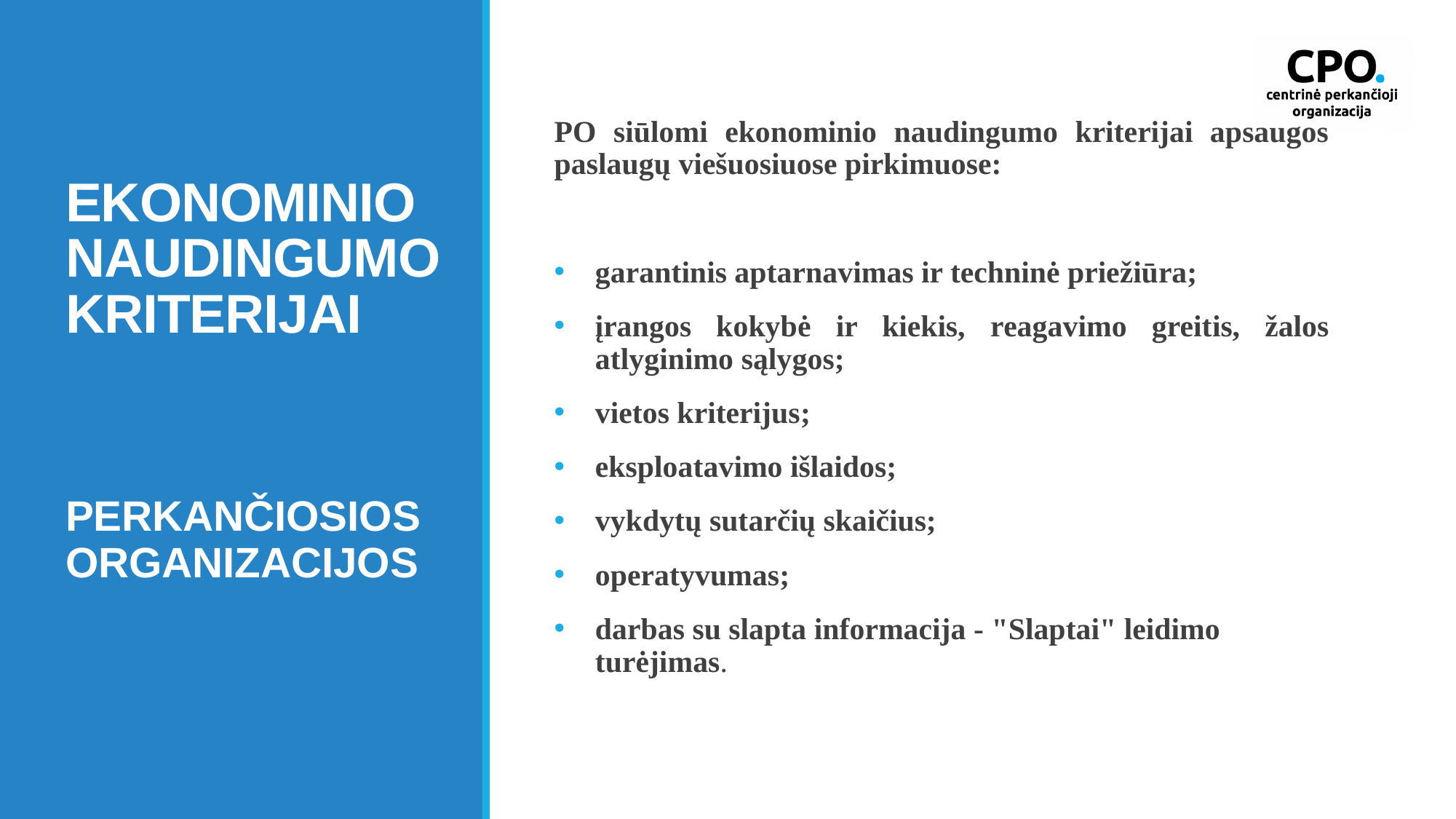

# EKONOMINIO NAUDINGUMO KRITERIJAI
PO siūlomi ekonominio naudingumo kriterijai apsaugos paslaugų viešuosiuose pirkimuose:

garantinis aptarnavimas ir techninė priežiūra;
įrangos kokybė ir kiekis, reagavimo greitis, žalos atlyginimo sąlygos;
vietos kriterijus;
eksploatavimo išlaidos;
vykdytų sutarčių skaičius;
operatyvumas;
darbas su slapta informacija - "Slaptai" leidimo turėjimas.

PERKANČIOSIOS ORGANIZACIJOS